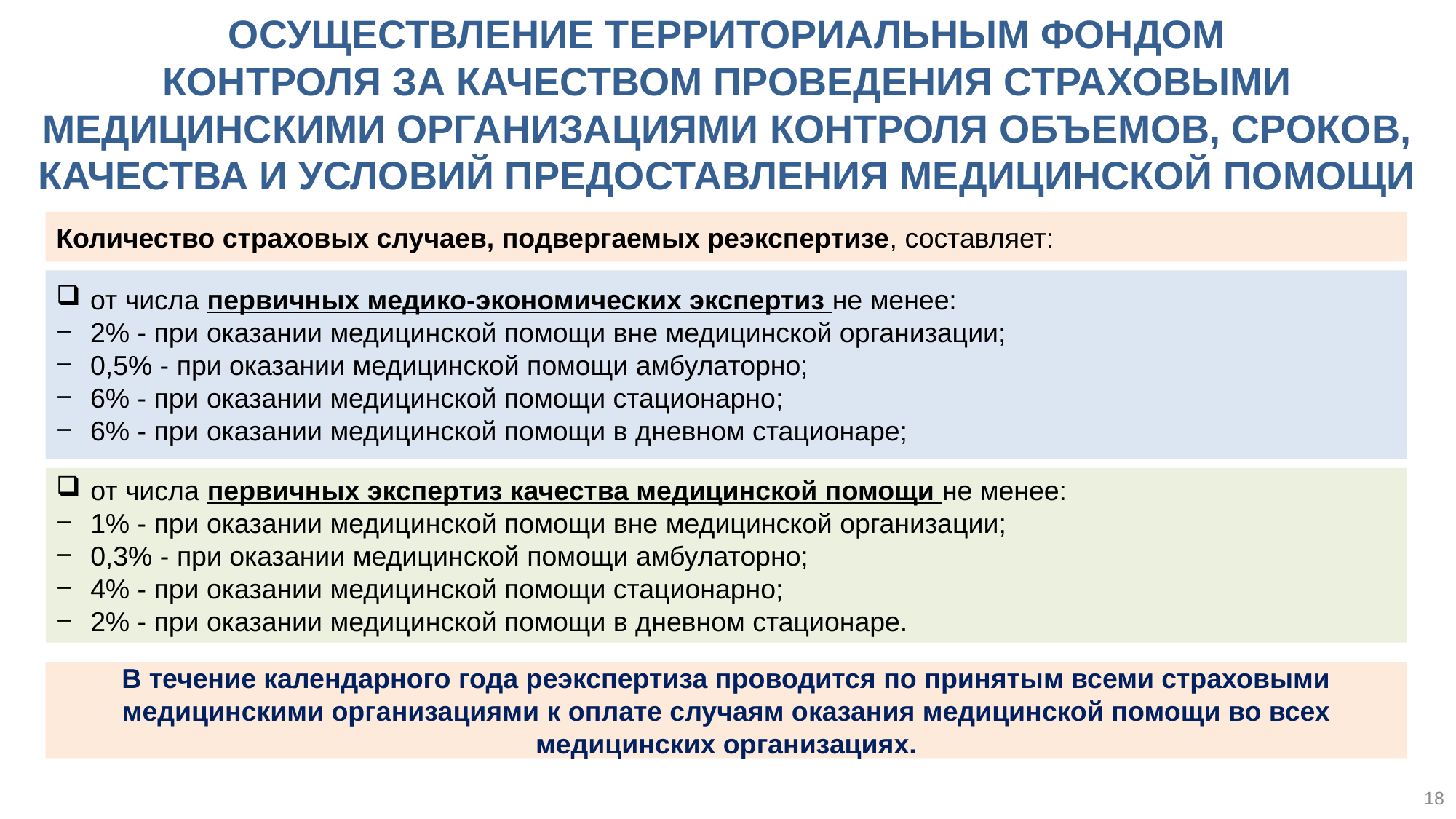

Осуществление территориальным фондом
контроля за качеством проведения страховыми медицинскими организациями контроля объемов, сроков, качества и условий предоставления медицинской помощи
Количество страховых случаев, подвергаемых реэкспертизе, составляет:
от числа первичных медико-экономических экспертиз не менее:
2% - при оказании медицинской помощи вне медицинской организации;
0,5% - при оказании медицинской помощи амбулаторно;
6% - при оказании медицинской помощи стационарно;
6% - при оказании медицинской помощи в дневном стационаре;
от числа первичных экспертиз качества медицинской помощи не менее:
1% - при оказании медицинской помощи вне медицинской организации;
0,3% - при оказании медицинской помощи амбулаторно;
4% - при оказании медицинской помощи стационарно;
2% - при оказании медицинской помощи в дневном стационаре.
В течение календарного года реэкспертиза проводится по принятым всеми страховыми медицинскими организациями к оплате случаям оказания медицинской помощи во всех медицинских организациях.
18